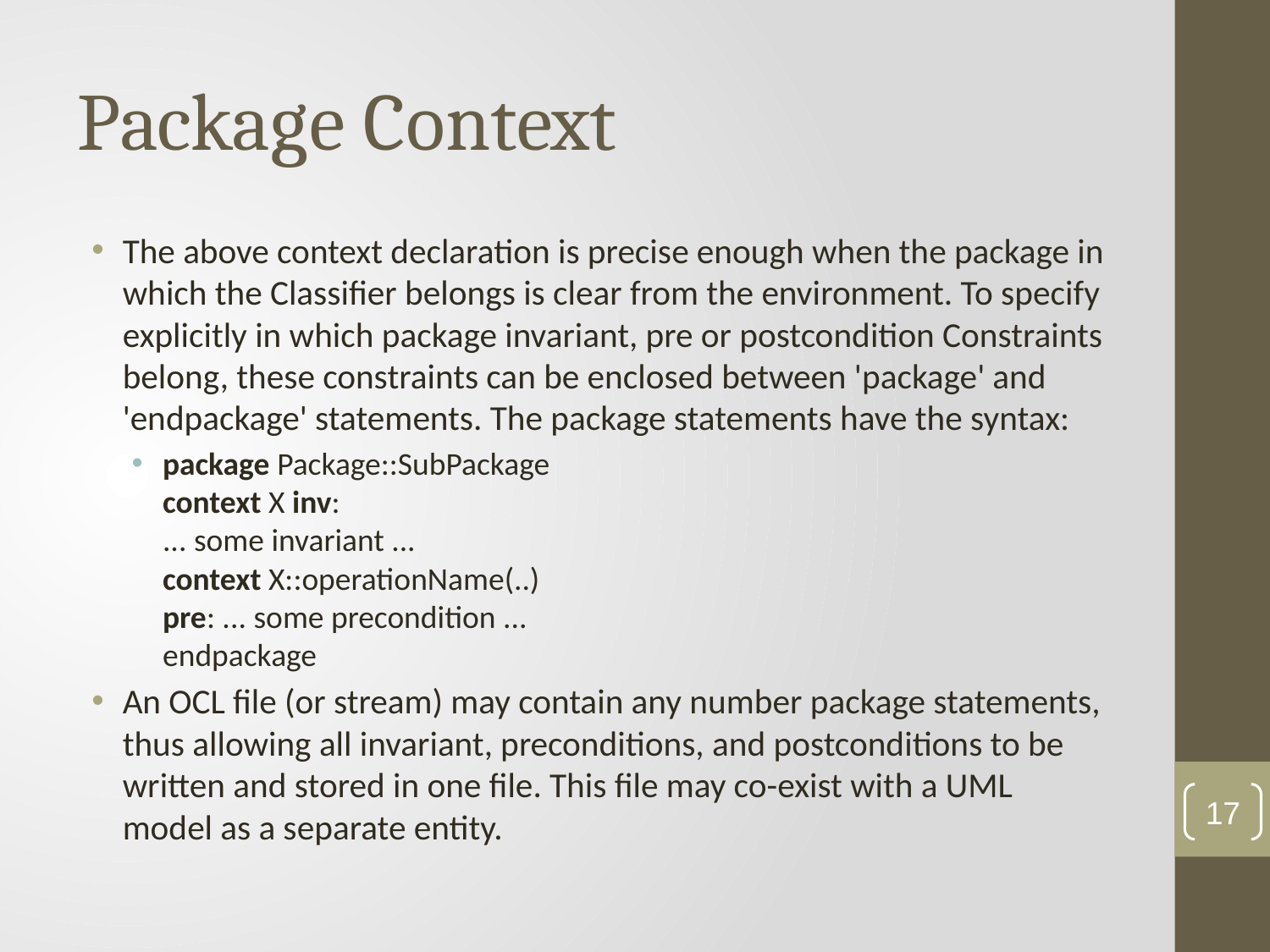

# Package Context
The above context declaration is precise enough when the package in which the Classifier belongs is clear from the environment. To specify explicitly in which package invariant, pre or postcondition Constraints belong, these constraints can be enclosed between 'package' and 'endpackage' statements. The package statements have the syntax:
package Package::SubPackage
context X inv:
... some invariant ...
context X::operationName(..)
pre: ... some precondition ...
endpackage
An OCL file (or stream) may contain any number package statements, thus allowing all invariant, preconditions, and postconditions to be written and stored in one file. This file may co-exist with a UML model as a separate entity.
17